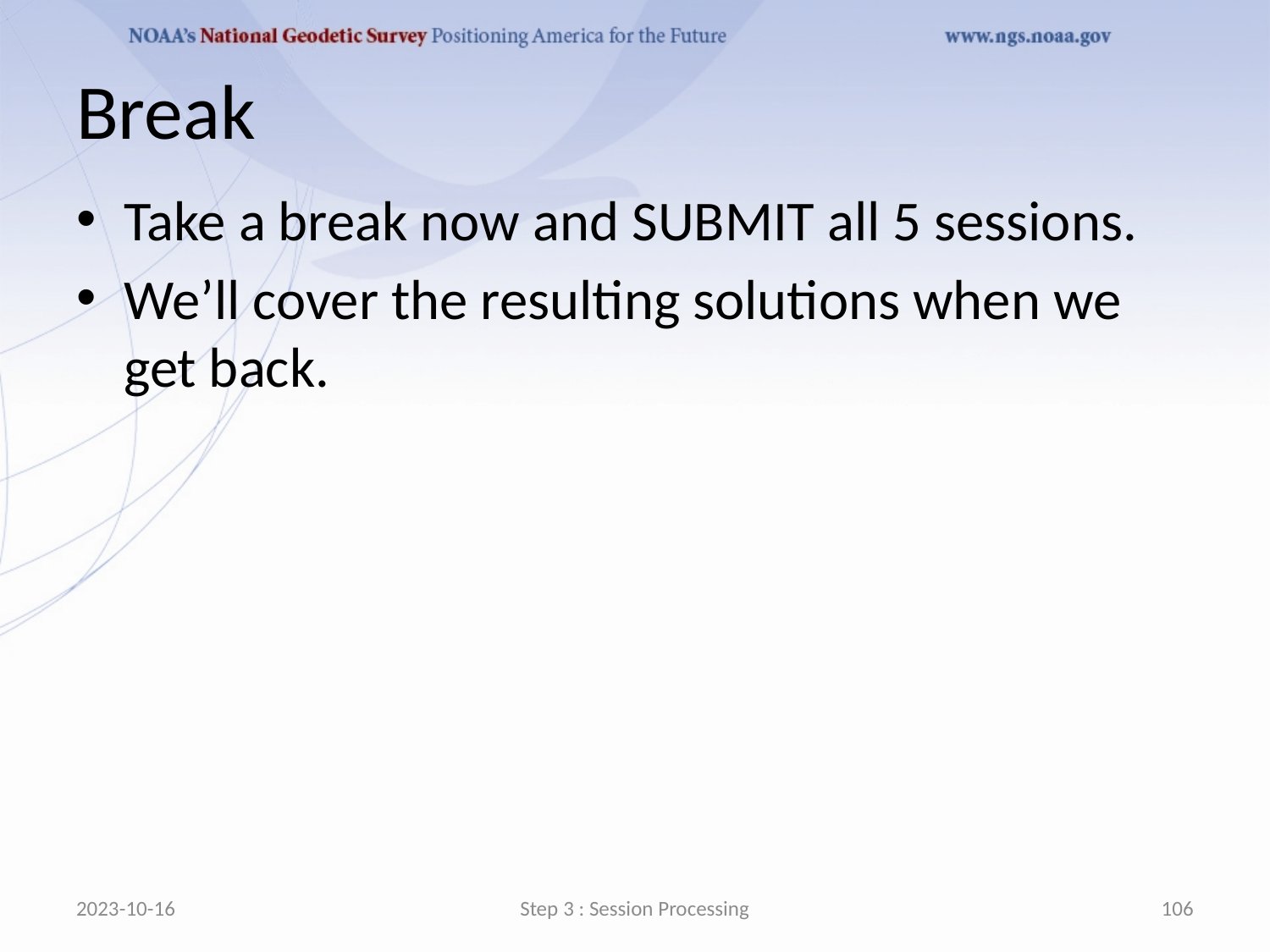

# Break
Take a break now and SUBMIT all 5 sessions.
We’ll cover the resulting solutions when we get back.
2023-10-16
Step 3 : Session Processing
106